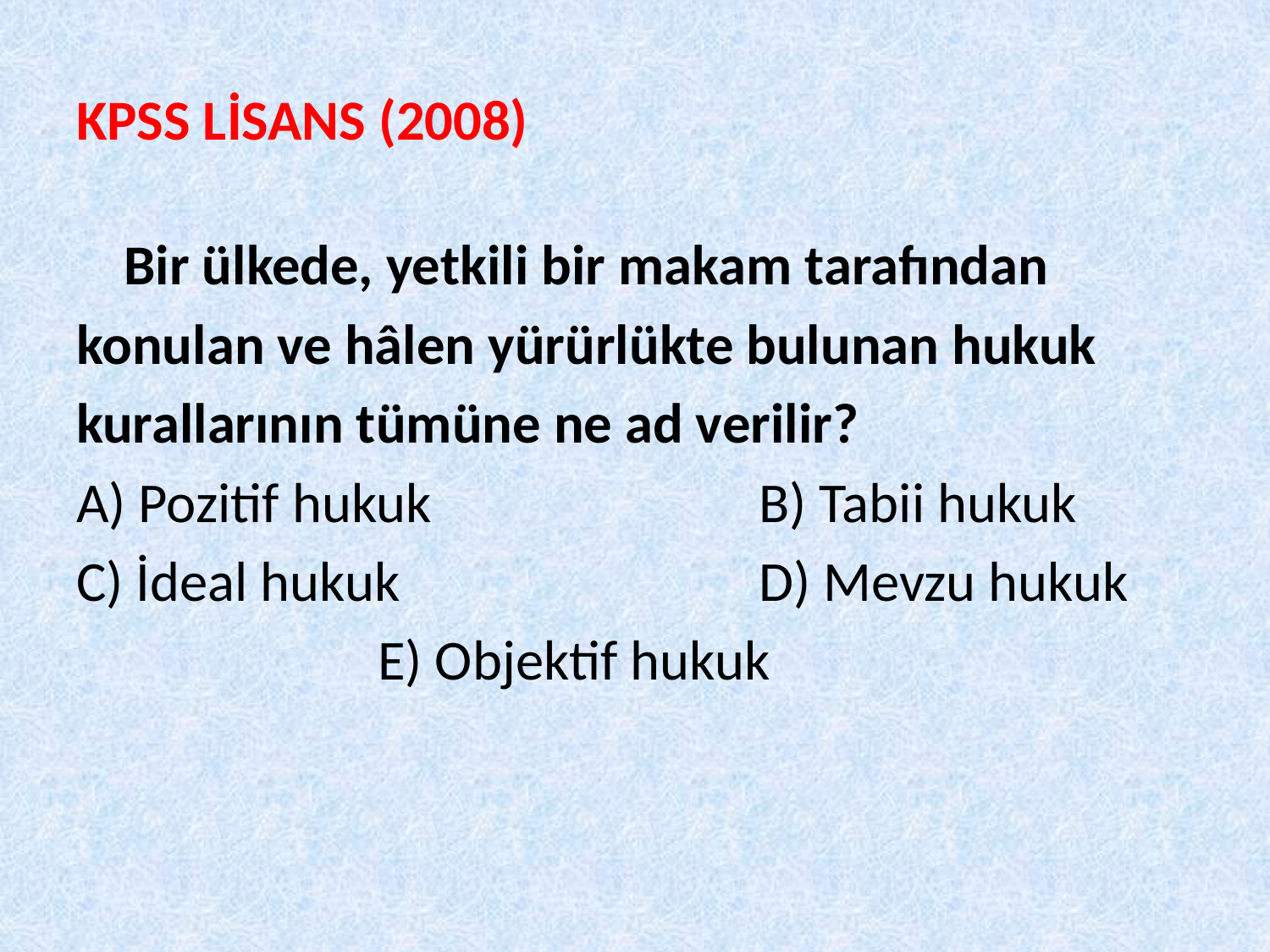

# KPSS LİSANS (2008)
	Bir ülkede, yetkili bir makam tarafından
konulan ve hâlen yürürlükte bulunan hukuk
kurallarının tümüne ne ad verilir?
A) Pozitif hukuk 			B) Tabii hukuk
C) İdeal hukuk 			D) Mevzu hukuk
			E) Objektif hukuk